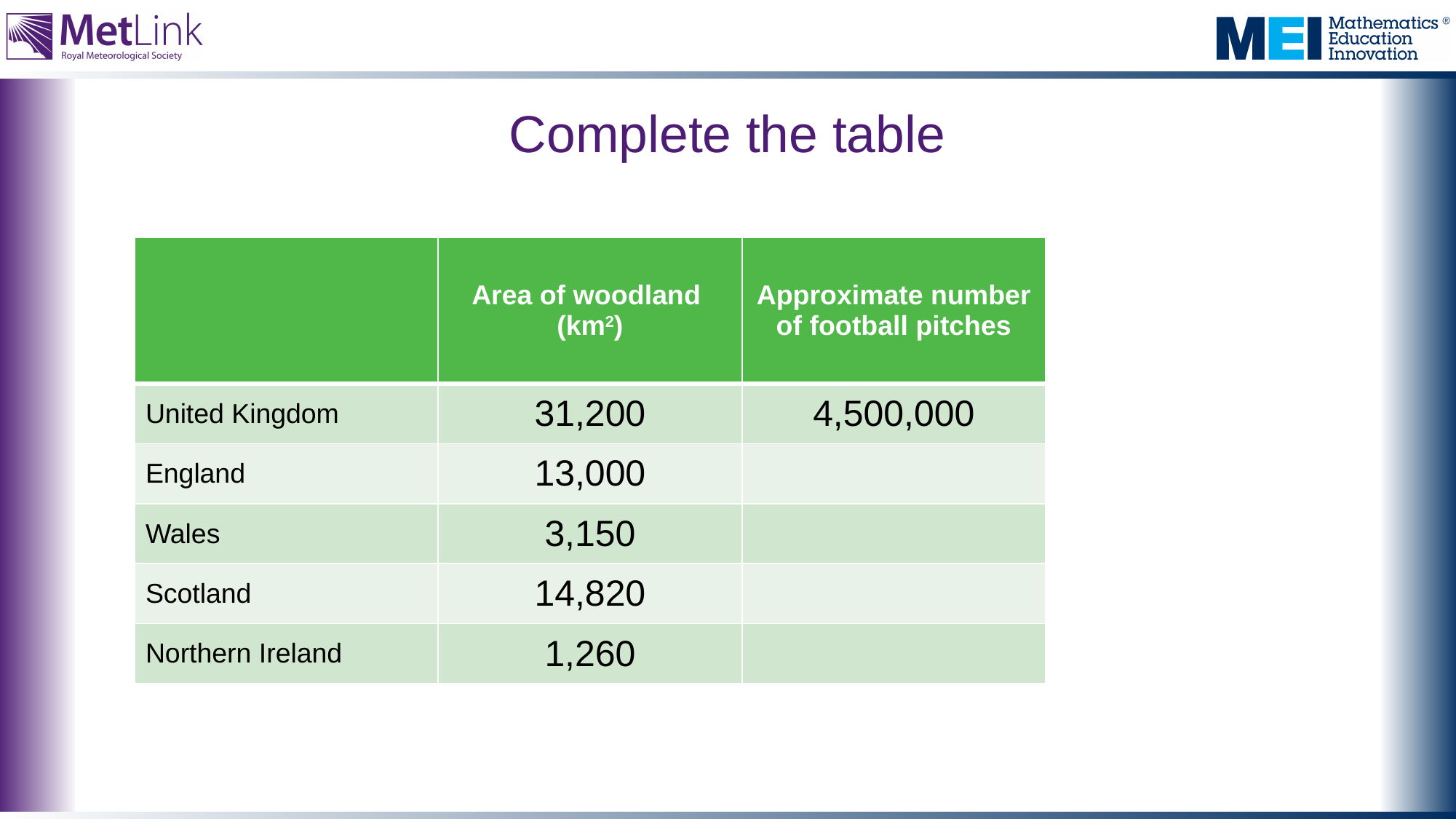

# Complete the table
|  | Area of woodland (km2) | Approximate number of football pitches |
| --- | --- | --- |
| United Kingdom | 31,200 | 4,500,000 |
| England | 13,000 |  |
| Wales | 3,150 |  |
| Scotland | 14,820 |  |
| Northern Ireland | 1,260 |  |